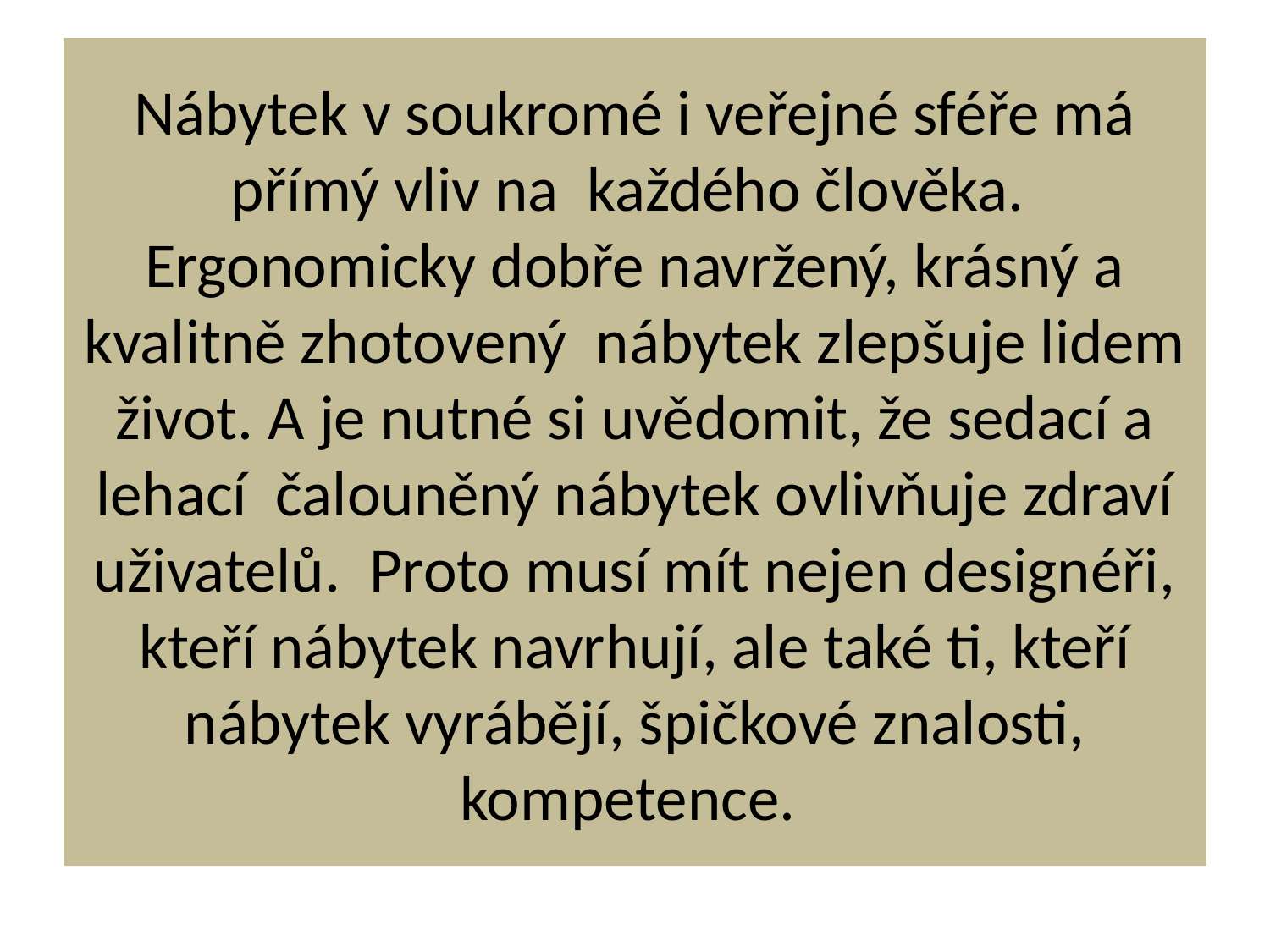

# Nábytek v soukromé i veřejné sféře má přímý vliv na  každého člověka.  Ergonomicky dobře navržený, krásný a kvalitně zhotovený  nábytek zlepšuje lidem život. A je nutné si uvědomit, že sedací a lehací  čalouněný nábytek ovlivňuje zdraví uživatelů.  Proto musí mít nejen designéři, kteří nábytek navrhují, ale také ti, kteří nábytek vyrábějí, špičkové znalosti, kompetence.